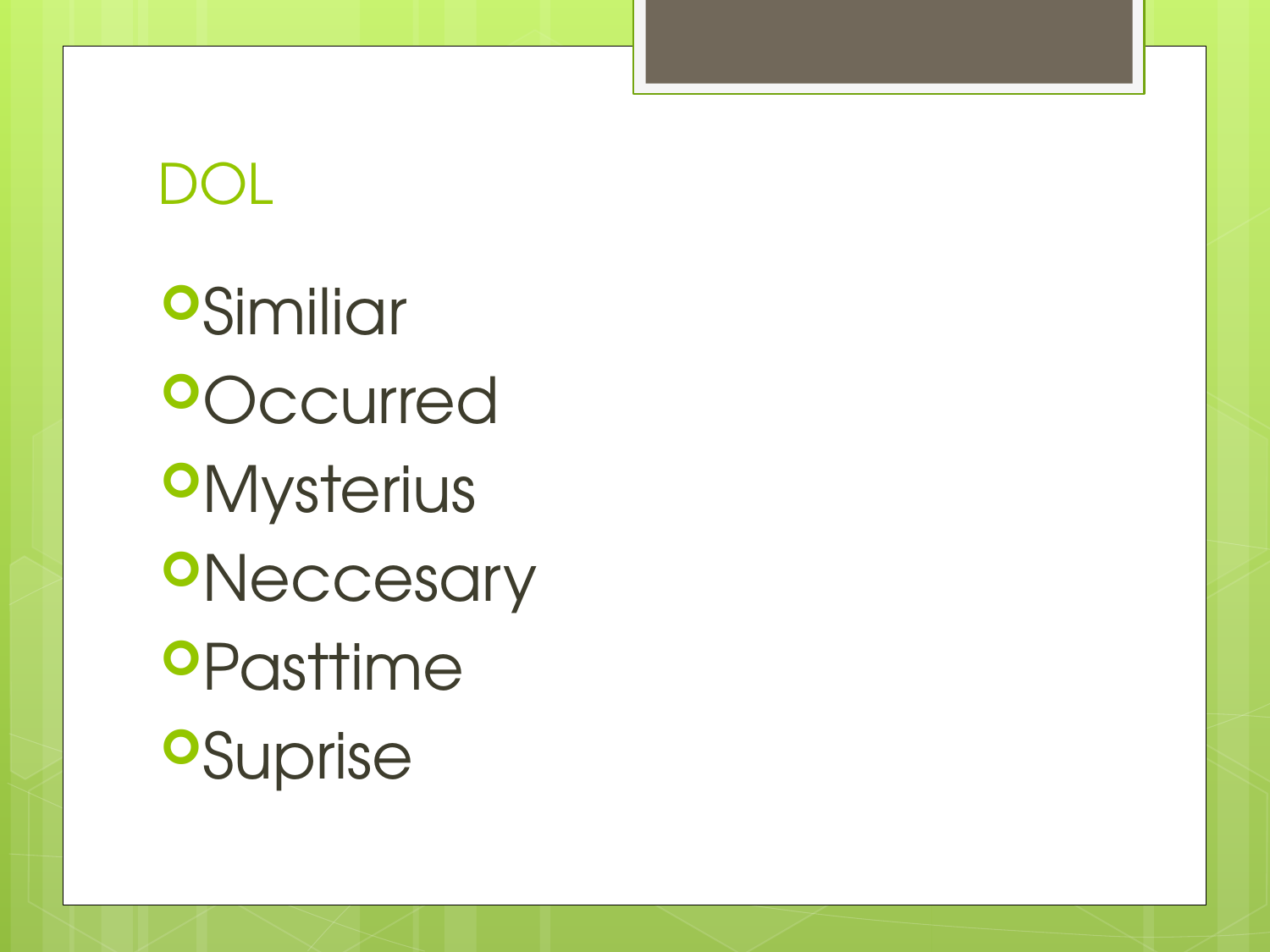

# DOL
Similiar
Occurred
Mysterius
Neccesary
Pasttime
Suprise